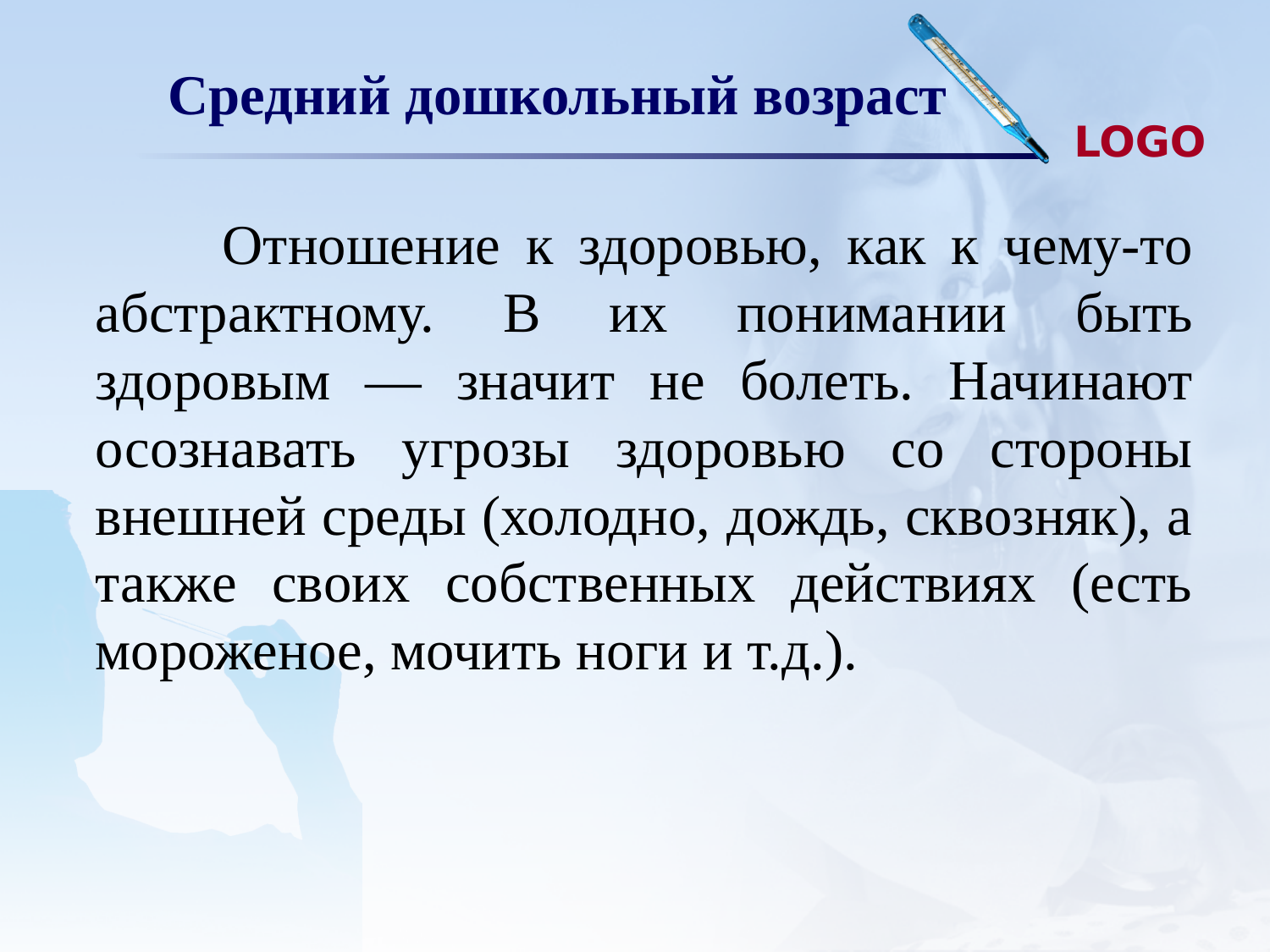

# Средний дошкольный возраст
	Отношение к здоровью, как к чему-то абстрактному. В их понимании быть здоровым — значит не болеть. Начинают осознавать угрозы здоровью со стороны внешней среды (холодно, дождь, сквозняк), а также своих собственных действиях (есть мороженое, мочить ноги и т.д.).